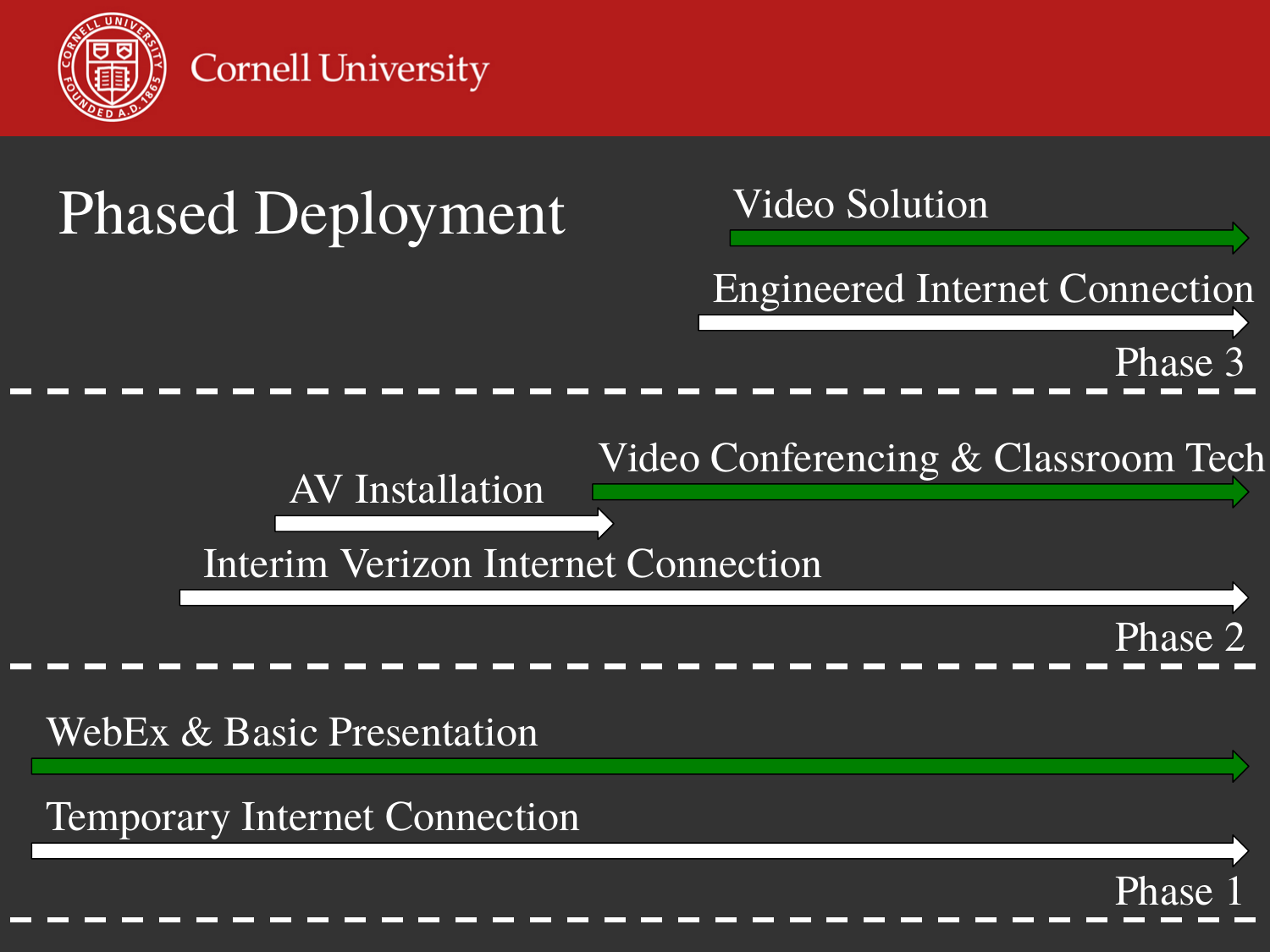

Phased Deployment
Video Solution

Engineered Internet Connection

Phase 3
Video Conferencing & Classroom Tech
AV Installation

Interim Verizon Internet Connection

Phase 2
WebEx & Basic Presentation

Temporary Internet Connection

Phase 1